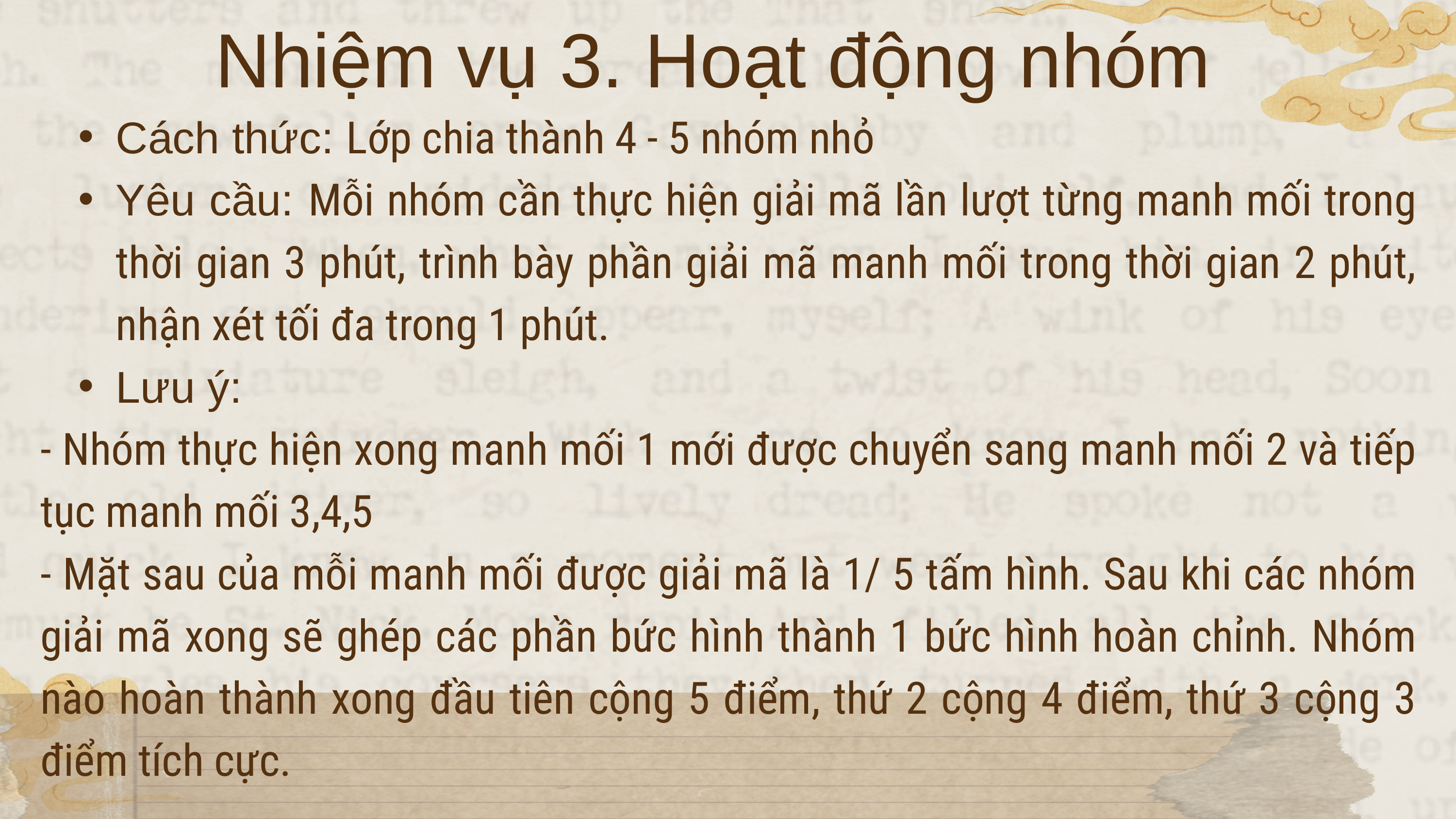

Nhiệm vụ 3. Hoạt động nhóm
Cách thức: Lớp chia thành 4 - 5 nhóm nhỏ
Yêu cầu: Mỗi nhóm cần thực hiện giải mã lần lượt từng manh mối trong thời gian 3 phút, trình bày phần giải mã manh mối trong thời gian 2 phút, nhận xét tối đa trong 1 phút.
Lưu ý:
- Nhóm thực hiện xong manh mối 1 mới được chuyển sang manh mối 2 và tiếp tục manh mối 3,4,5
- Mặt sau của mỗi manh mối được giải mã là 1/ 5 tấm hình. Sau khi các nhóm giải mã xong sẽ ghép các phần bức hình thành 1 bức hình hoàn chỉnh. Nhóm nào hoàn thành xong đầu tiên cộng 5 điểm, thứ 2 cộng 4 điểm, thứ 3 cộng 3 điểm tích cực.